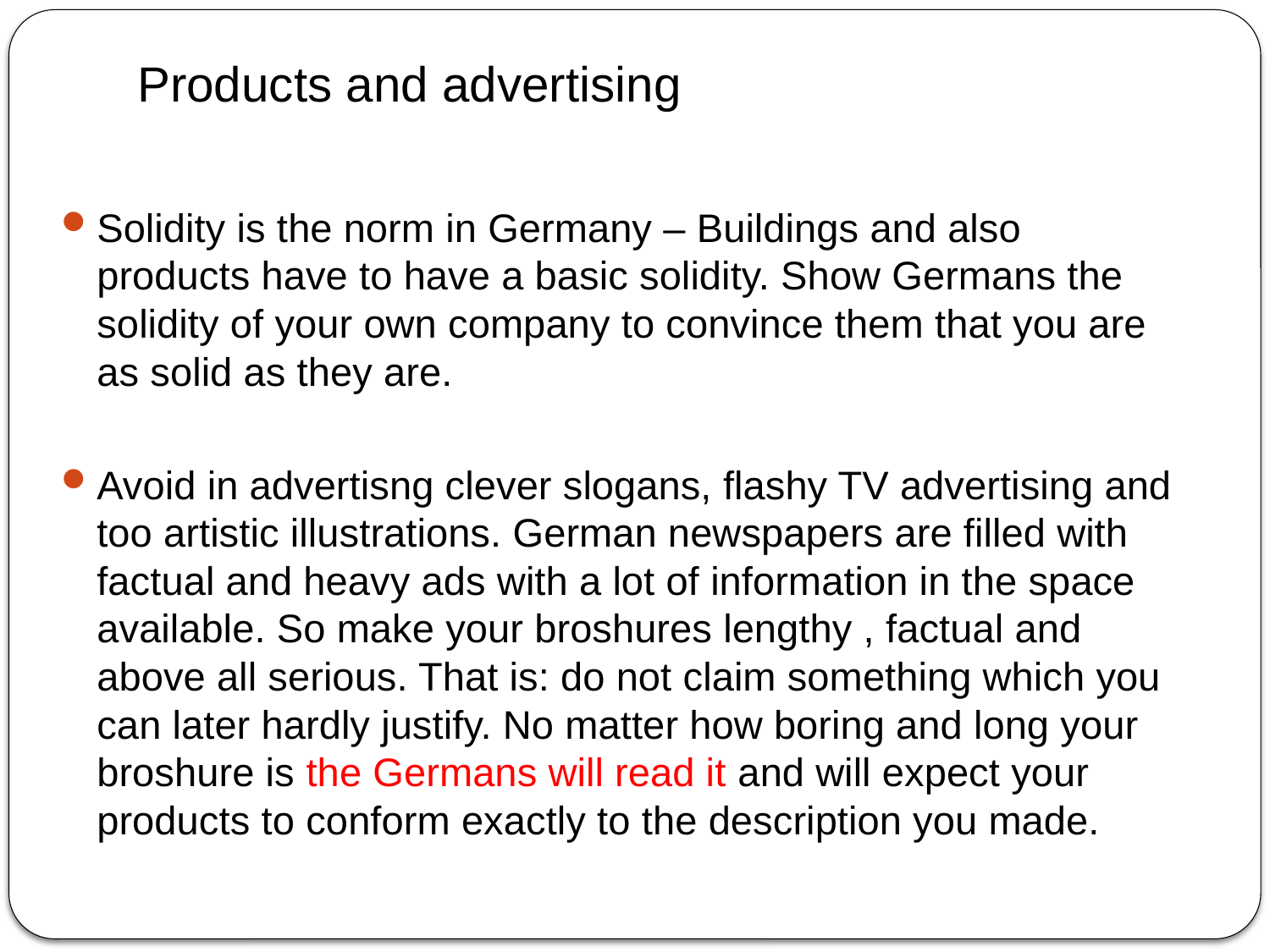

Products and advertising
Solidity is the norm in Germany – Buildings and also products have to have a basic solidity. Show Germans the solidity of your own company to convince them that you are as solid as they are.

Avoid in advertisng clever slogans, flashy TV advertising and too artistic illustrations. German newspapers are filled with factual and heavy ads with a lot of information in the space available. So make your broshures lengthy , factual and above all serious. That is: do not claim something which you can later hardly justify. No matter how boring and long your broshure is the Germans will read it and will expect your products to conform exactly to the description you made.